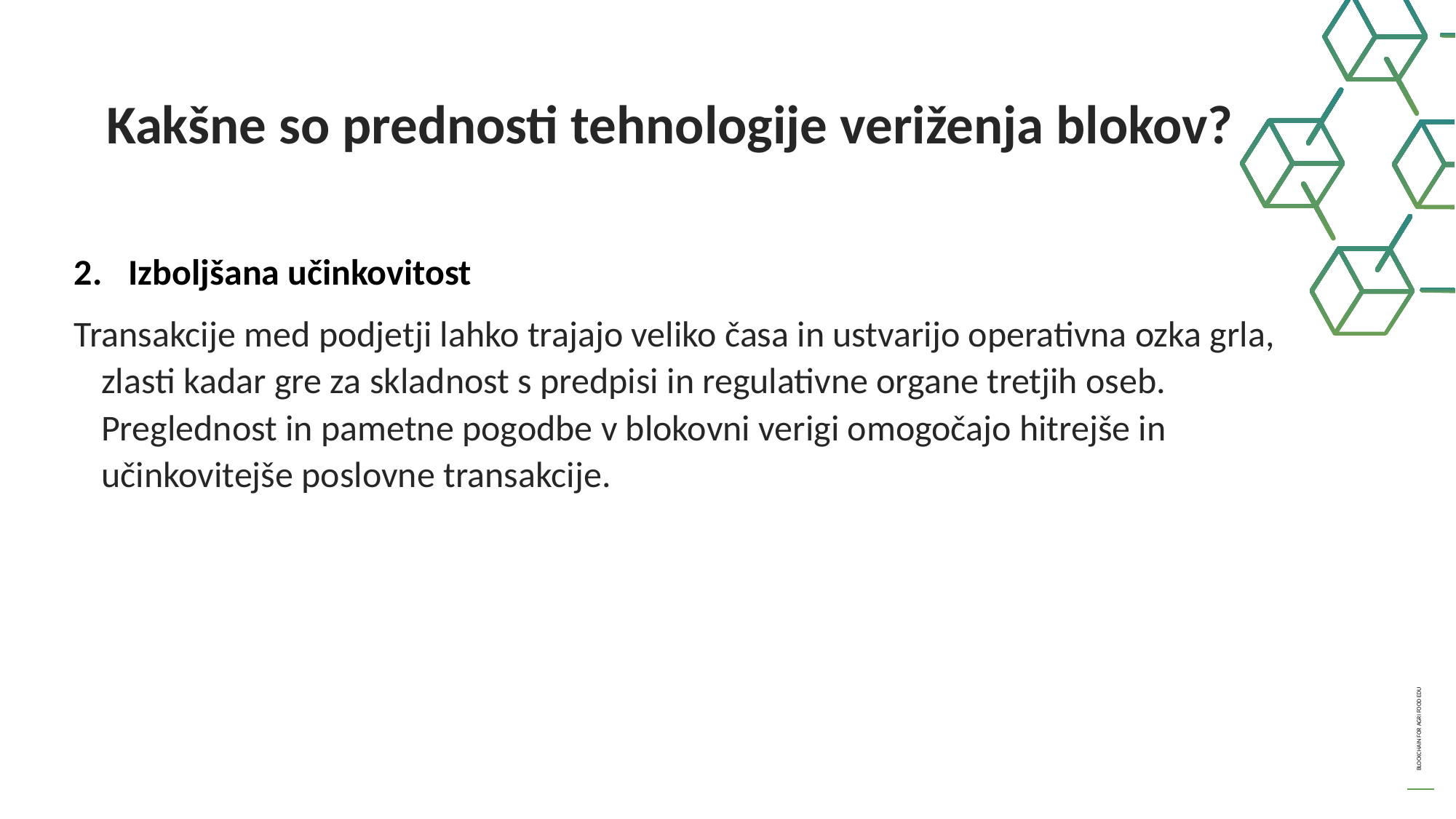

Kakšne so prednosti tehnologije veriženja blokov?
Izboljšana učinkovitost
Transakcije med podjetji lahko trajajo veliko časa in ustvarijo operativna ozka grla, zlasti kadar gre za skladnost s predpisi in regulativne organe tretjih oseb. Preglednost in pametne pogodbe v blokovni verigi omogočajo hitrejše in učinkovitejše poslovne transakcije.